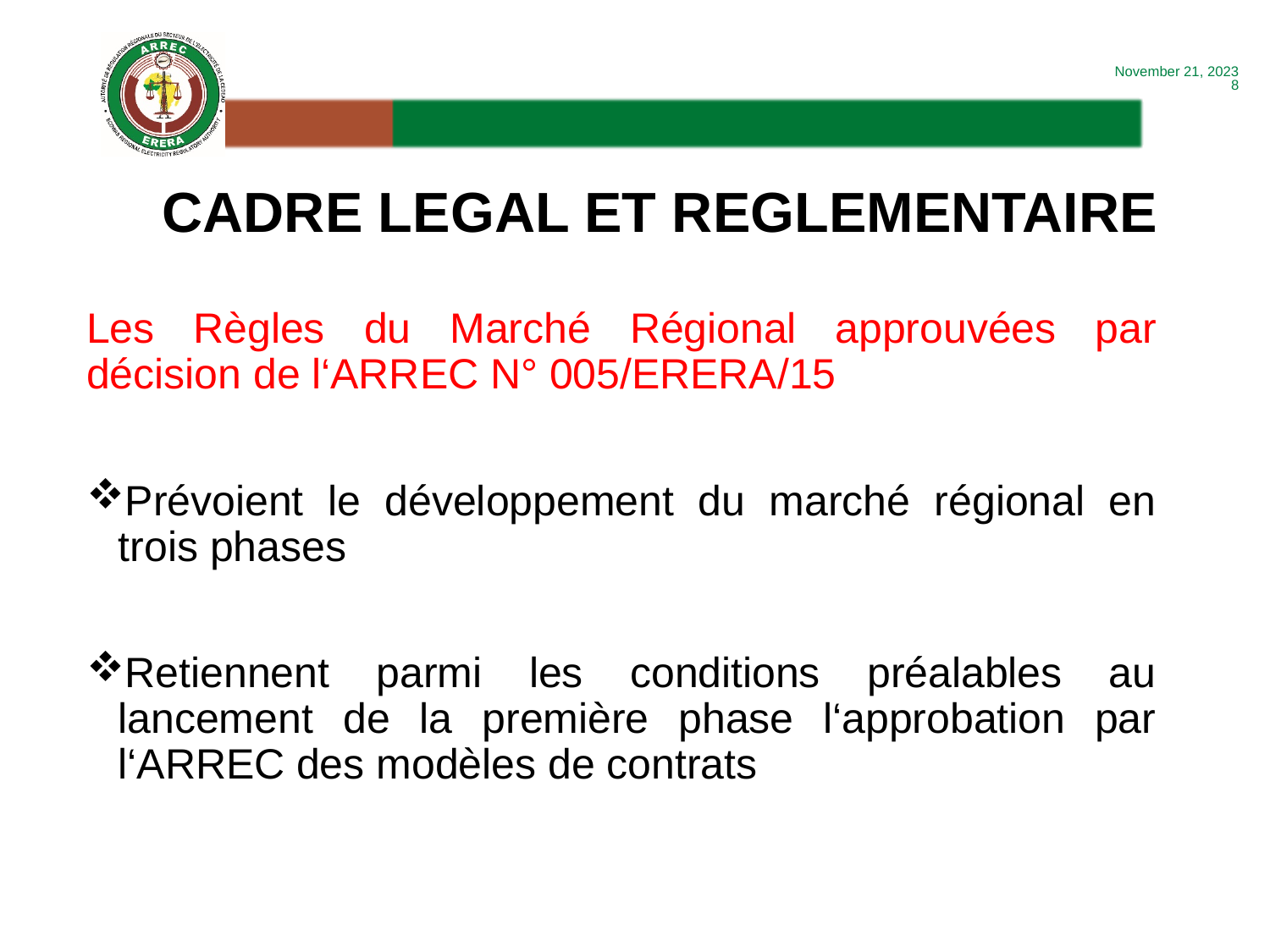

CADRE LEGAL ET REGLEMENTAIRE

Les Règles du Marché Régional approuvées par décision de l‘ARREC N° 005/ERERA/15

Prévoient le développement du marché régional en trois phases

Retiennent parmi les conditions préalables au lancement de la première phase l‘approbation par l‘ARREC des modèles de contrats